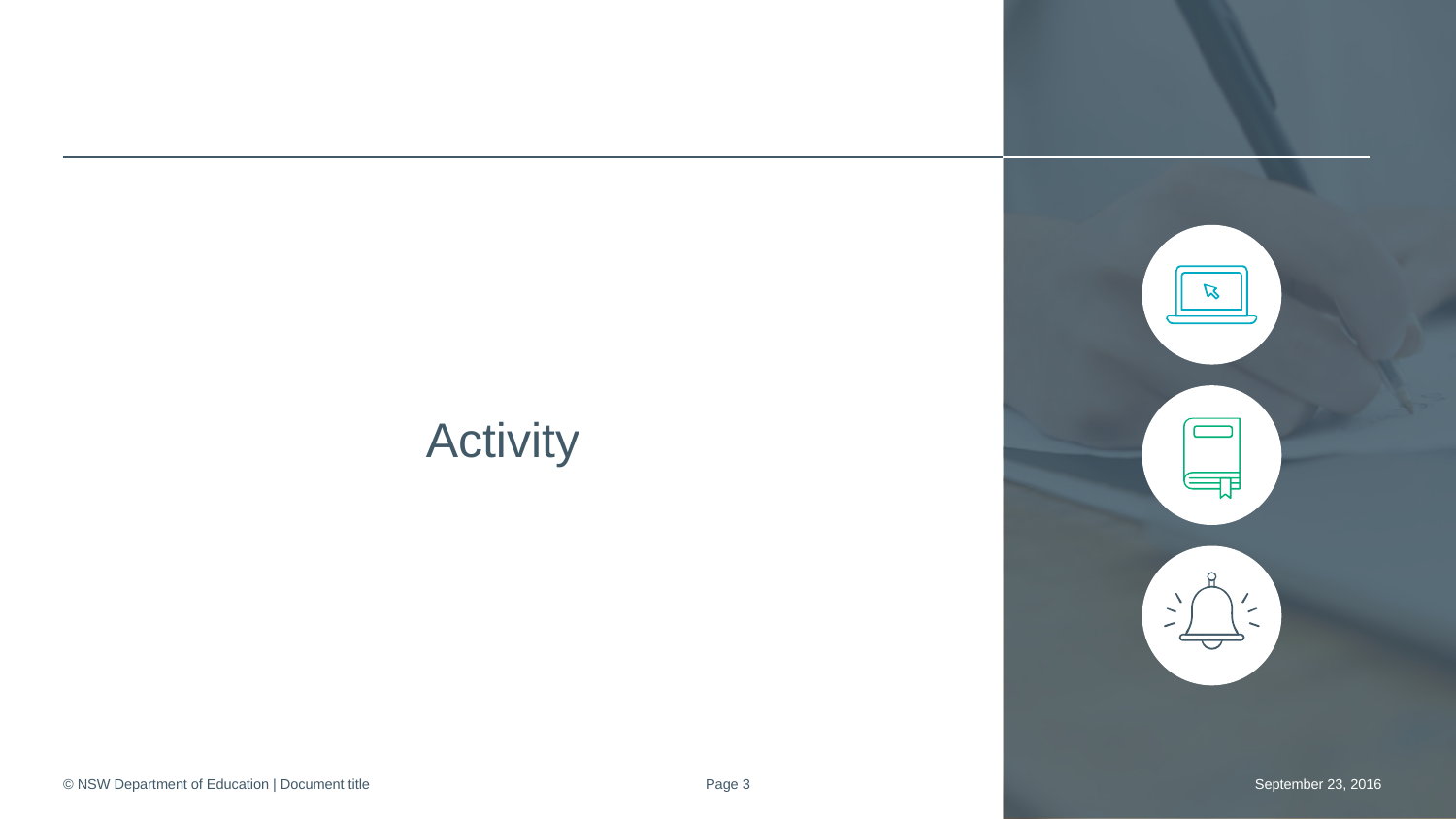

#

Activity

© NSW Department of Education | Document title
Page 3
September 23, 2016